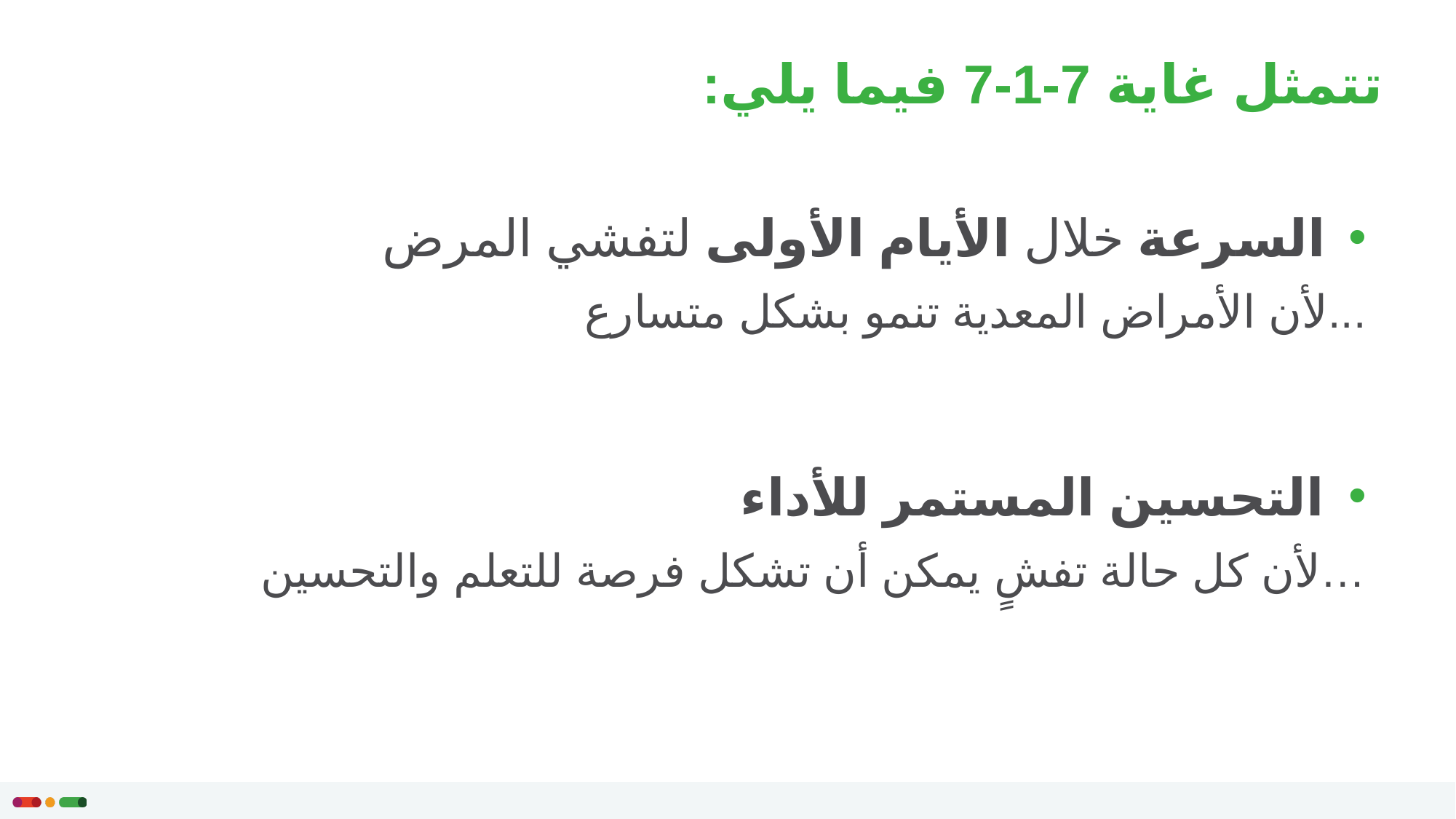

# تتمثل غاية 7-1-7 فيما يلي:
 السرعة خلال الأيام الأولى لتفشي المرض
	...لأن الأمراض المعدية تنمو بشكل متسارع

 التحسين المستمر للأداء
	…لأن كل حالة تفشٍ يمكن أن تشكل فرصة للتعلم والتحسين